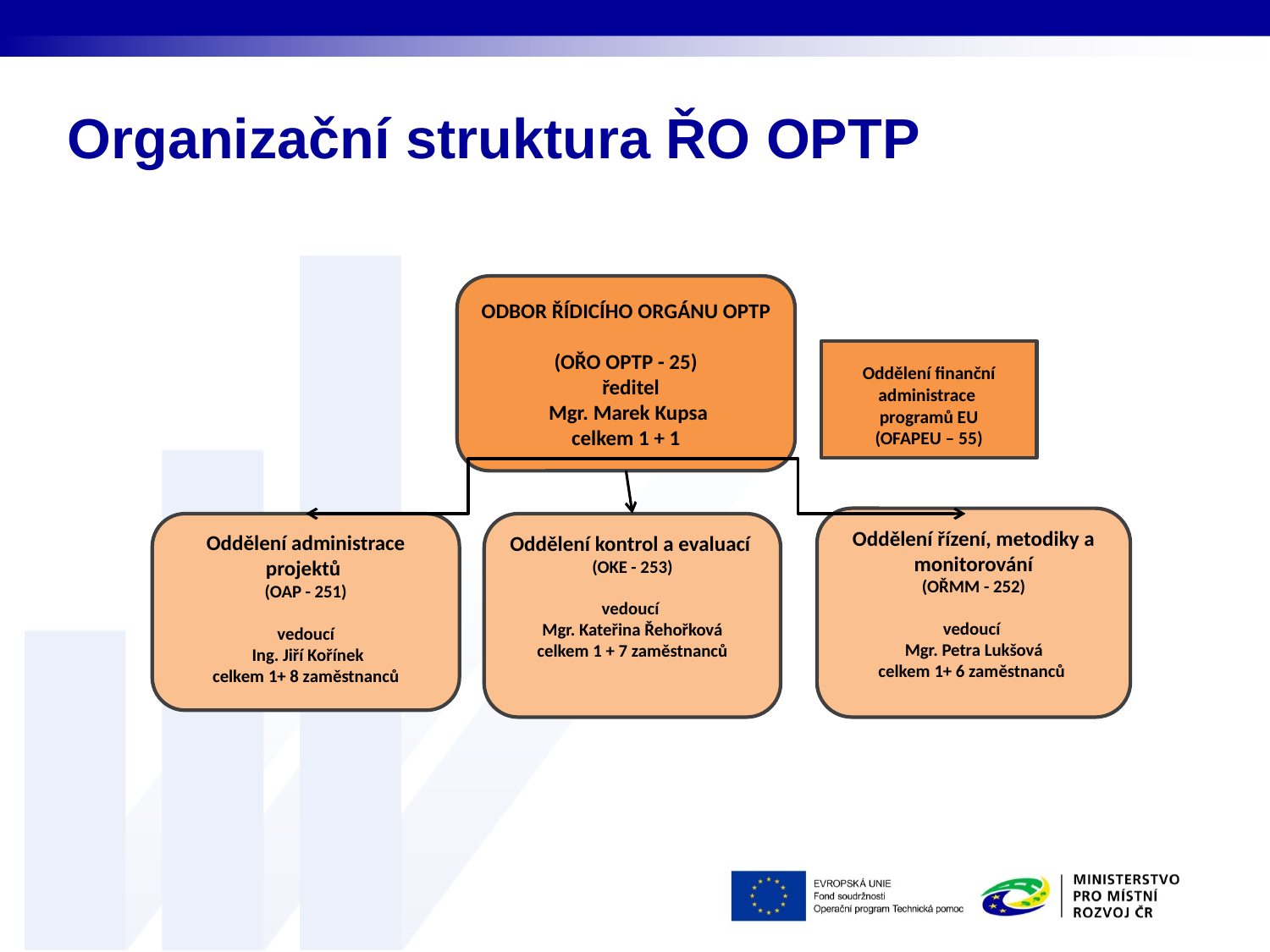

# Organizační struktura ŘO OPTP
ODBOR ŘÍDICÍHO ORGÁNU OPTP
(OŘO OPTP - 25)
                         ředitel                         Mgr. Marek Kupsa
celkem 1 + 1
Oddělení řízení, metodiky a monitorování
(OŘMM - 252)

vedoucí
Mgr. Petra Lukšová
celkem 1+ 6 zaměstnanců

Oddělení administrace projektů
(OAP - 251)

vedoucí
 Ing. Jiří Kořínek
celkem 1+ 8 zaměstnanců
Oddělení kontrol a evaluací
(OKE - 253)

 vedoucí
Mgr. Kateřina Řehořková
celkem 1 + 7 zaměstnanců

Oddělení finanční
administrace
programů EU
(OFAPEU – 55)